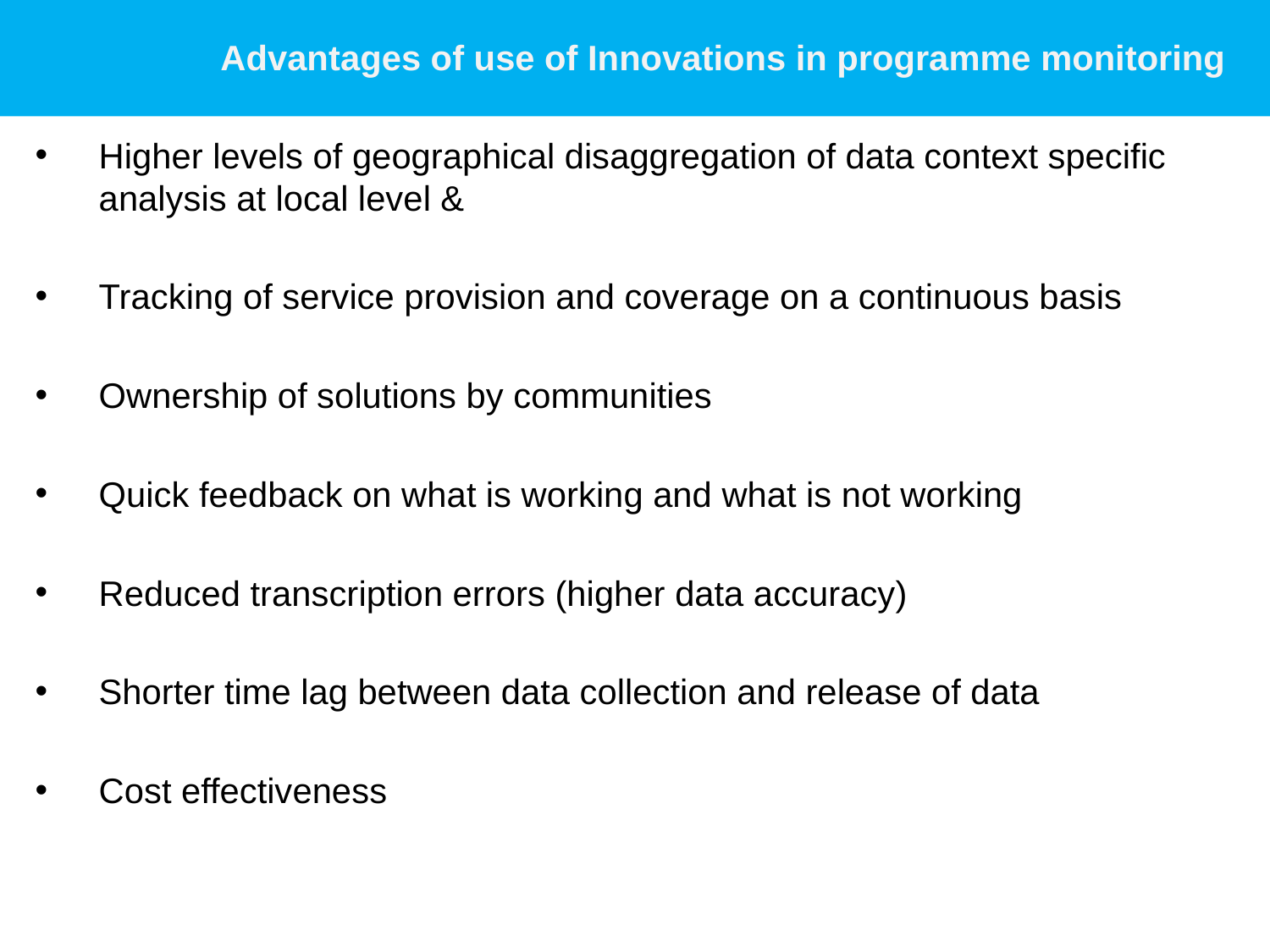

# Advantages of use of Innovations in programme monitoring
Higher levels of geographical disaggregation of data context specific analysis at local level &

Tracking of service provision and coverage on a continuous basis

Ownership of solutions by communities

Quick feedback on what is working and what is not working

Reduced transcription errors (higher data accuracy)

Shorter time lag between data collection and release of data

Cost effectiveness